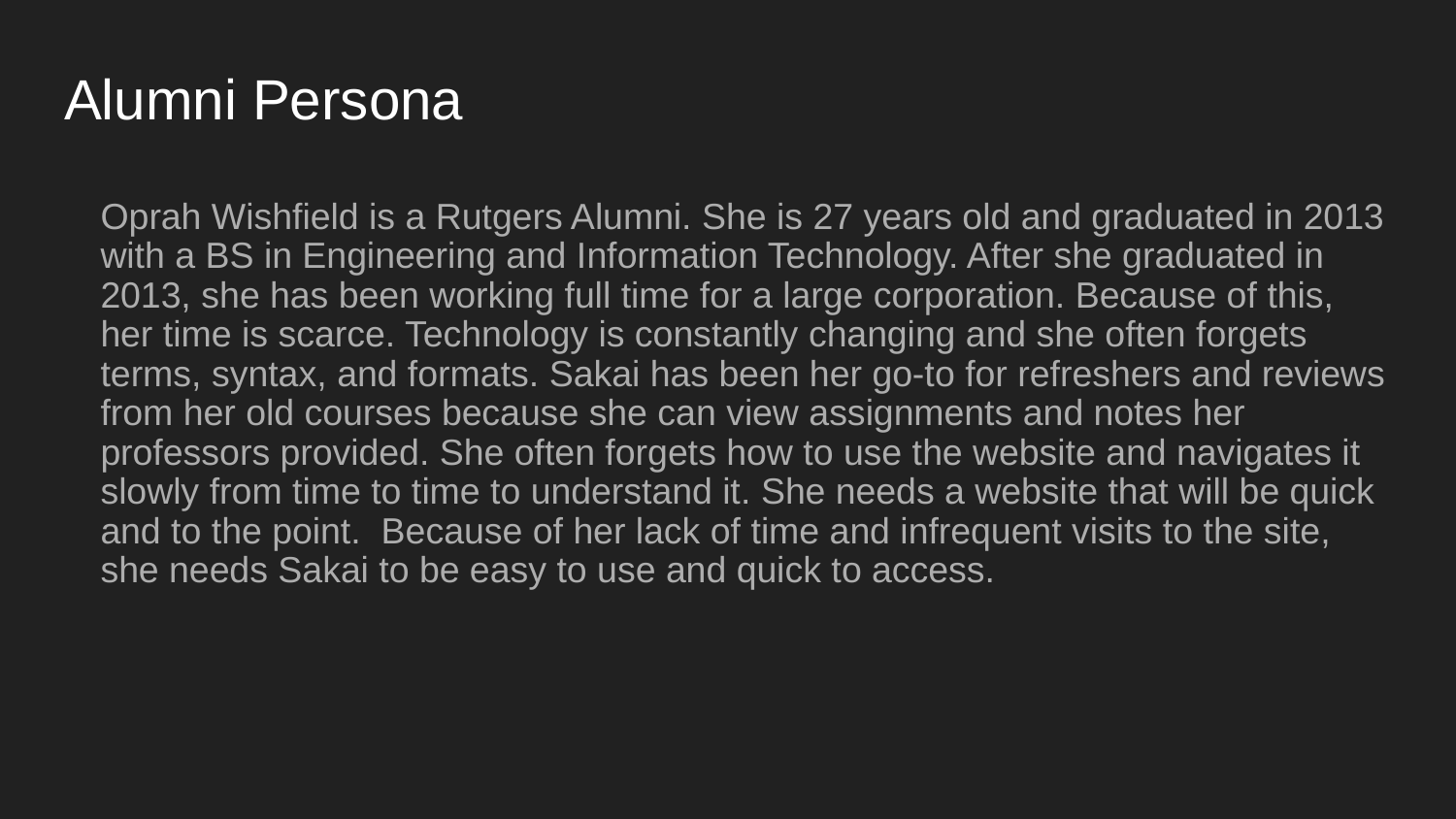

# Alumni Persona

Oprah Wishfield is a Rutgers Alumni. She is 27 years old and graduated in 2013 with a BS in Engineering and Information Technology. After she graduated in 2013, she has been working full time for a large corporation. Because of this, her time is scarce. Technology is constantly changing and she often forgets terms, syntax, and formats. Sakai has been her go-to for refreshers and reviews from her old courses because she can view assignments and notes her professors provided. She often forgets how to use the website and navigates it slowly from time to time to understand it. She needs a website that will be quick and to the point.  Because of her lack of time and infrequent visits to the site, she needs Sakai to be easy to use and quick to access.